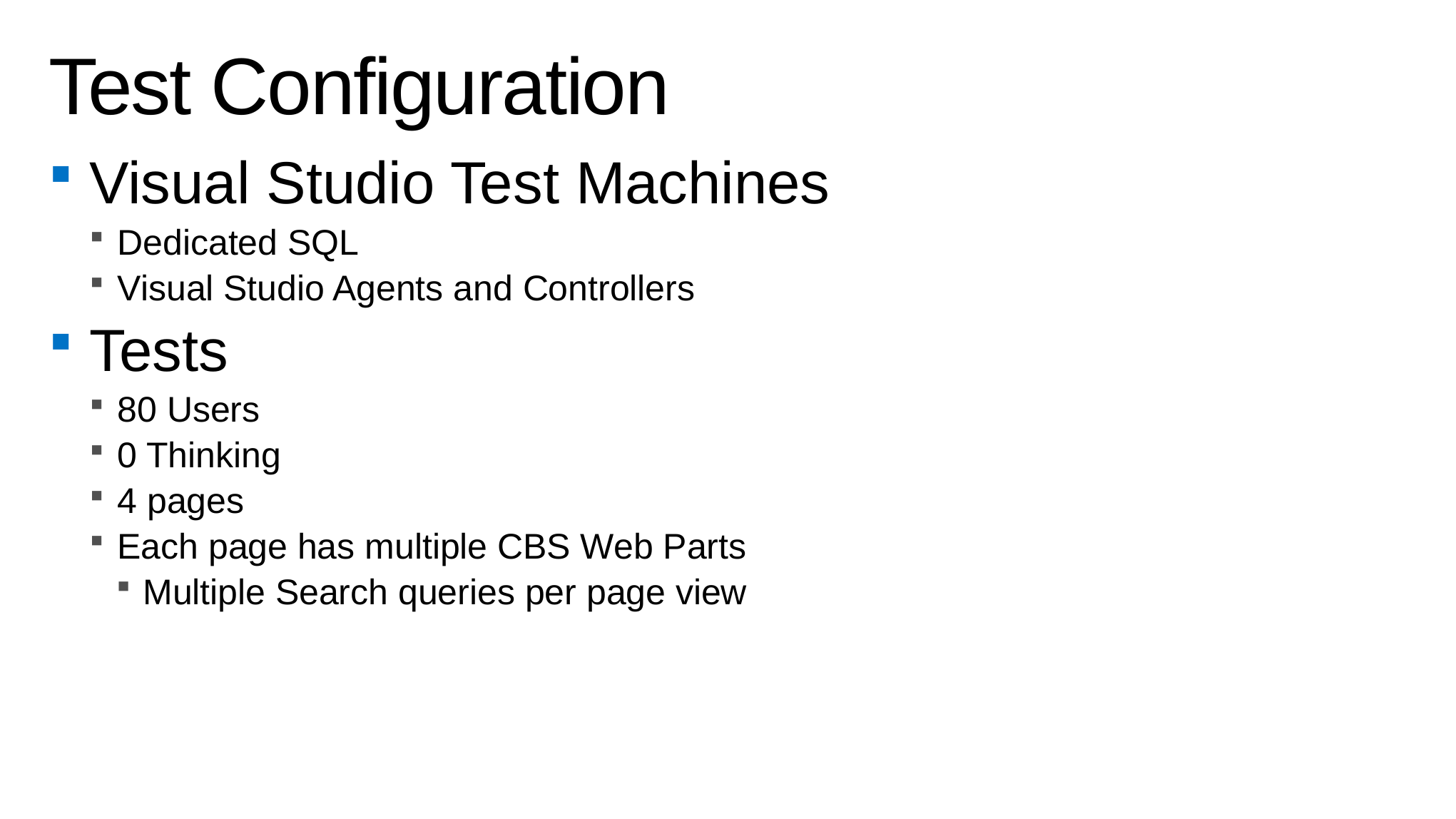

# Test Configuration
Visual Studio Test Machines
Dedicated SQL
Visual Studio Agents and Controllers
Tests
80 Users
0 Thinking
4 pages
Each page has multiple CBS Web Parts
Multiple Search queries per page view